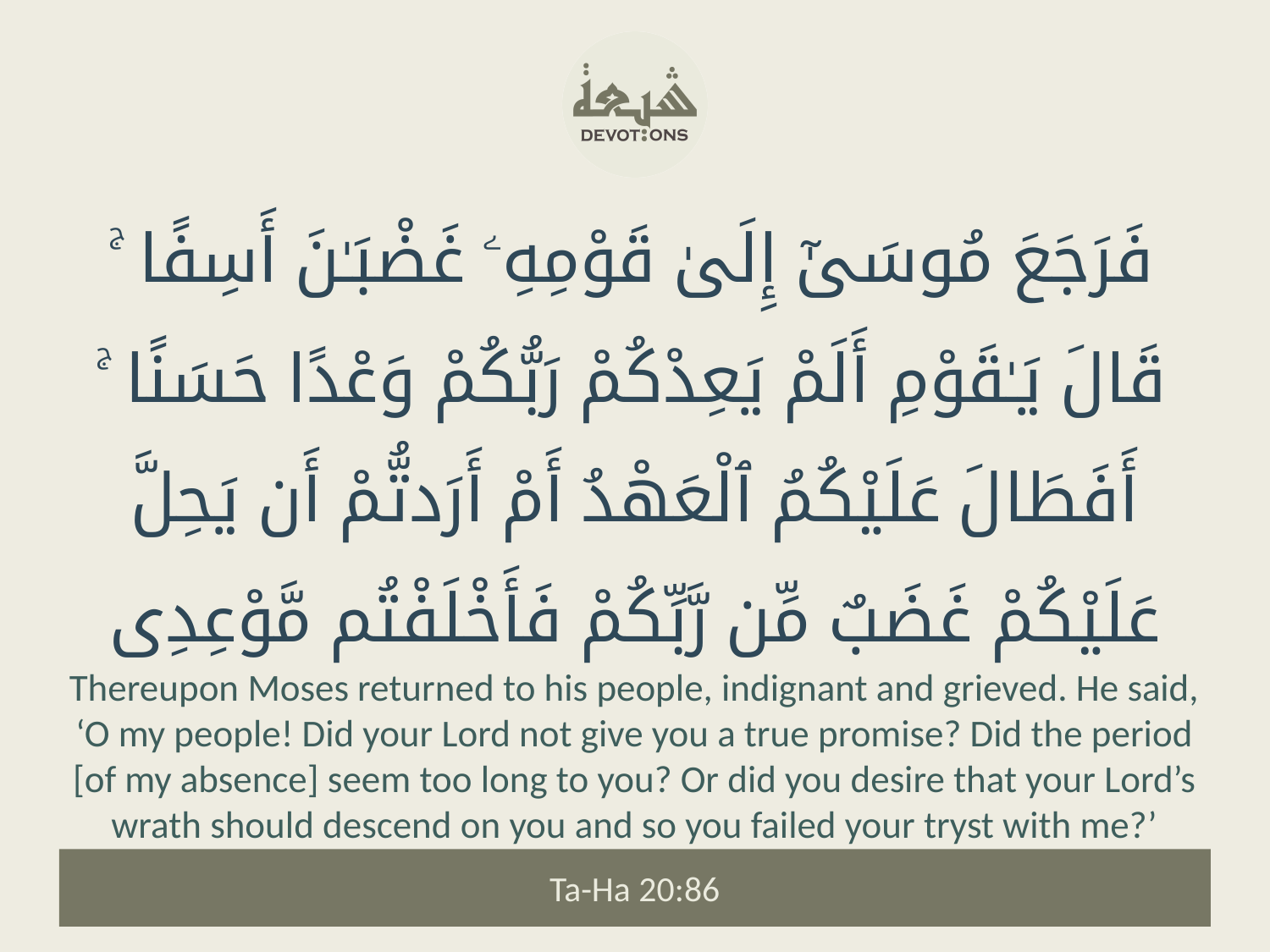

فَرَجَعَ مُوسَىٰٓ إِلَىٰ قَوْمِهِۦ غَضْبَـٰنَ أَسِفًا ۚ قَالَ يَـٰقَوْمِ أَلَمْ يَعِدْكُمْ رَبُّكُمْ وَعْدًا حَسَنًا ۚ أَفَطَالَ عَلَيْكُمُ ٱلْعَهْدُ أَمْ أَرَدتُّمْ أَن يَحِلَّ عَلَيْكُمْ غَضَبٌ مِّن رَّبِّكُمْ فَأَخْلَفْتُم مَّوْعِدِى
Thereupon Moses returned to his people, indignant and grieved. He said, ‘O my people! Did your Lord not give you a true promise? Did the period [of my absence] seem too long to you? Or did you desire that your Lord’s wrath should descend on you and so you failed your tryst with me?’
Ta-Ha 20:86